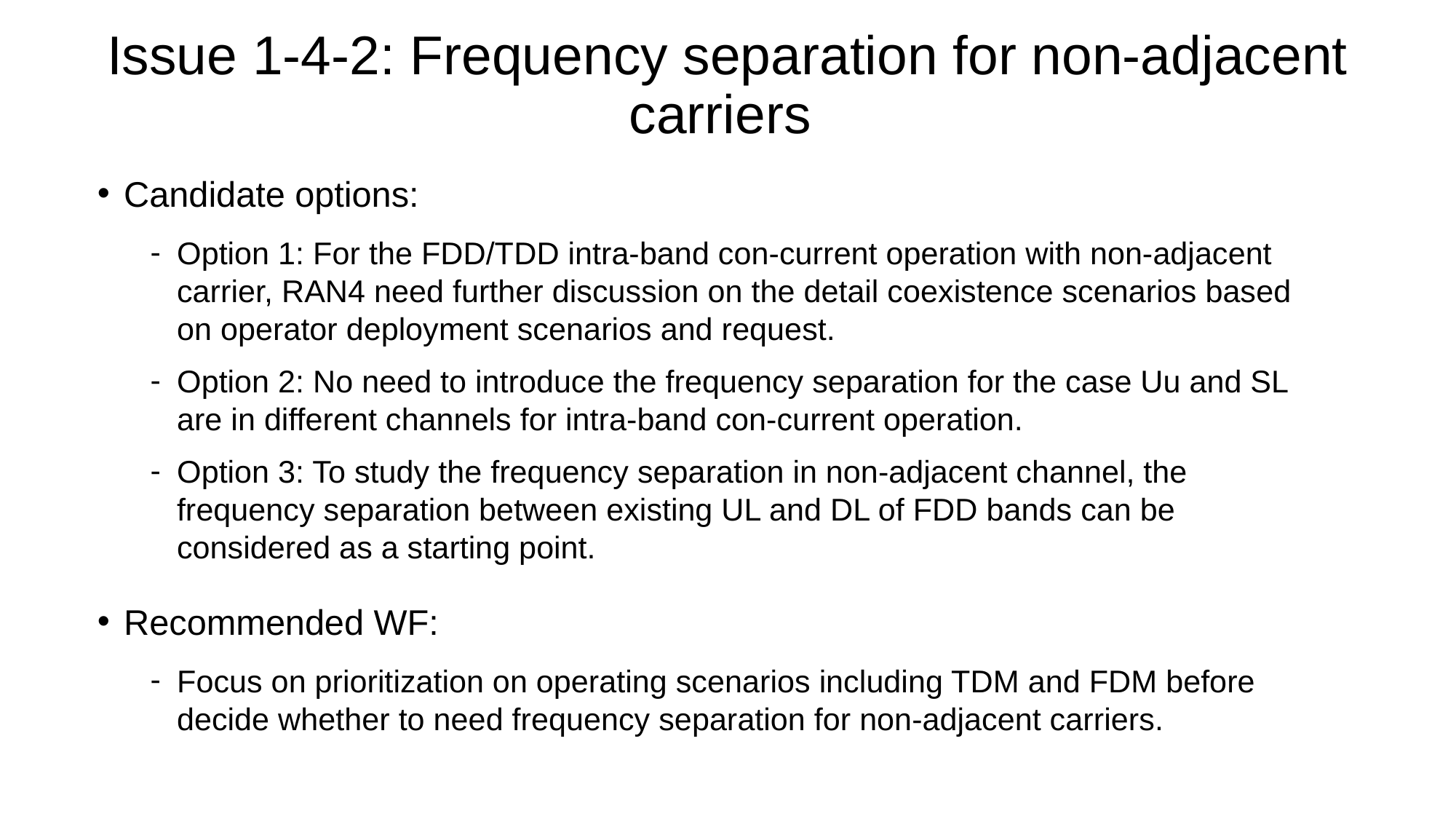

# Issue 1-4-2: Frequency separation for non-adjacent carriers
Candidate options:
Option 1: For the FDD/TDD intra-band con-current operation with non-adjacent carrier, RAN4 need further discussion on the detail coexistence scenarios based on operator deployment scenarios and request.
Option 2: No need to introduce the frequency separation for the case Uu and SL are in different channels for intra-band con-current operation.
Option 3: To study the frequency separation in non-adjacent channel, the frequency separation between existing UL and DL of FDD bands can be considered as a starting point.
Recommended WF:
Focus on prioritization on operating scenarios including TDM and FDM before decide whether to need frequency separation for non-adjacent carriers.